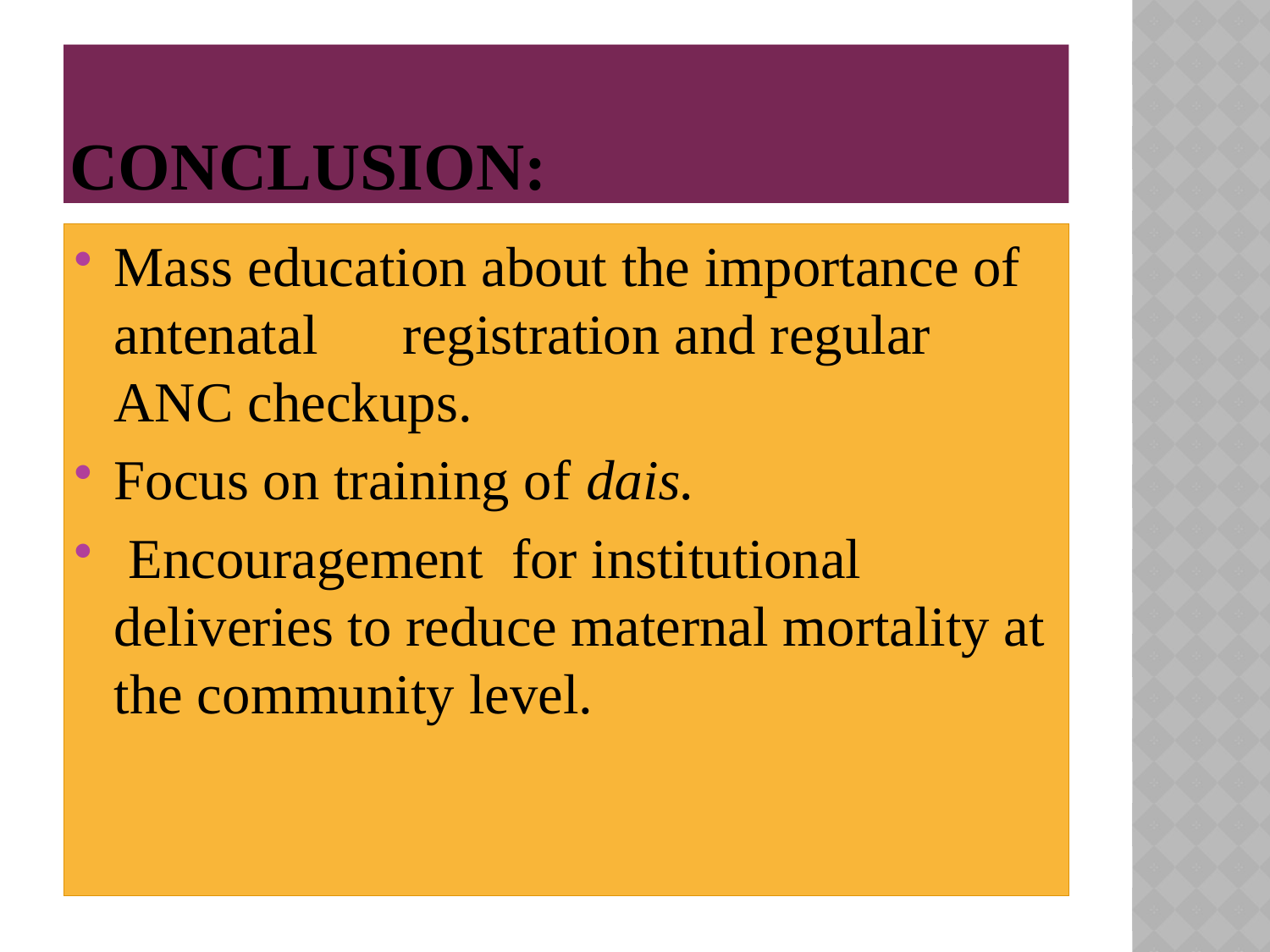

# Conclusion:
Mass education about the importance of antenatal      registration and regular ANC checkups.
Focus on training of dais.
 Encouragement  for institutional deliveries to reduce maternal mortality at the community level.